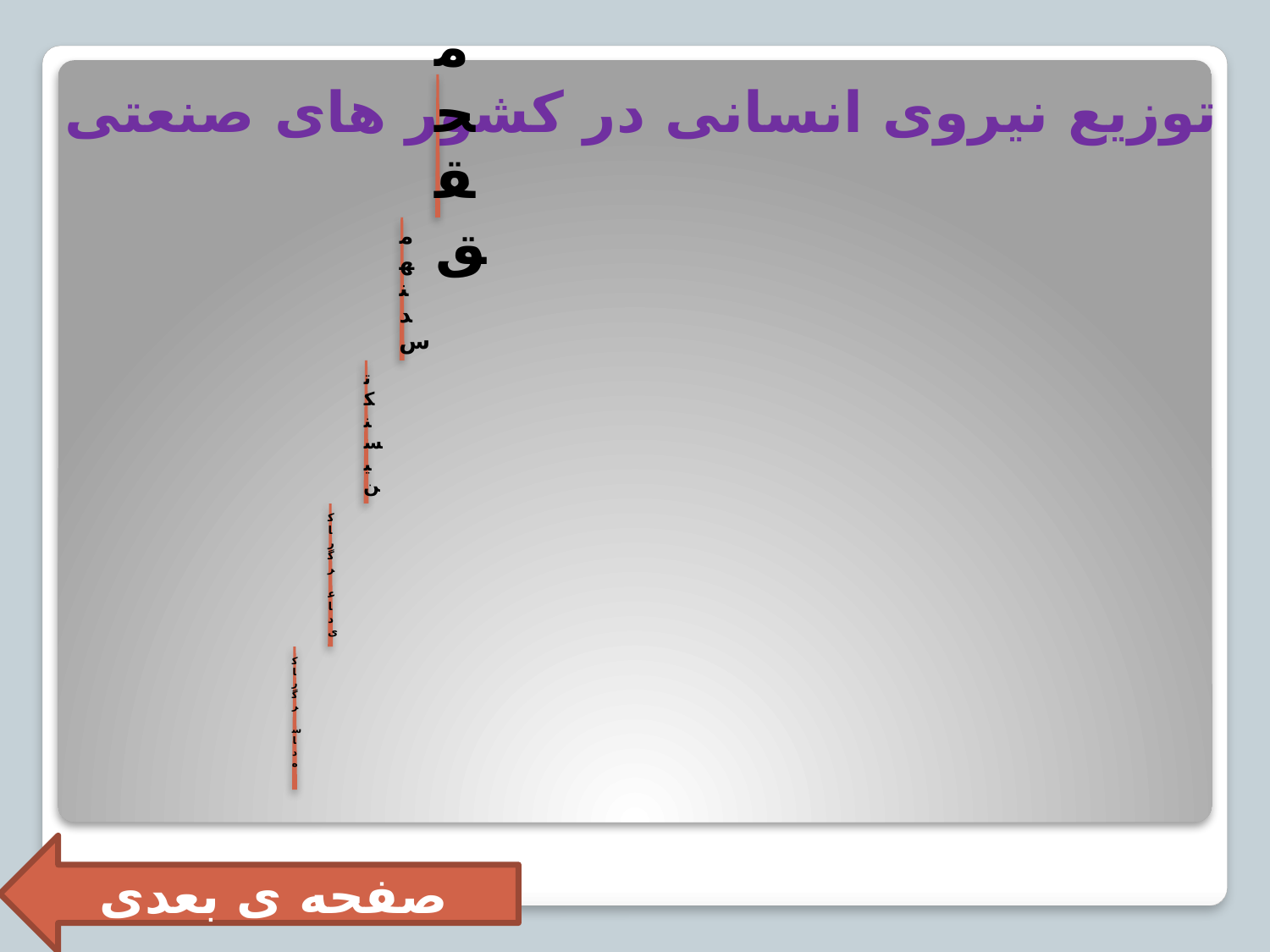

توزيع نیروی انسانی در کشور های صنعتی

تکنسین
کارگر عادی
کارگر ساده
صفحه ی بعدی